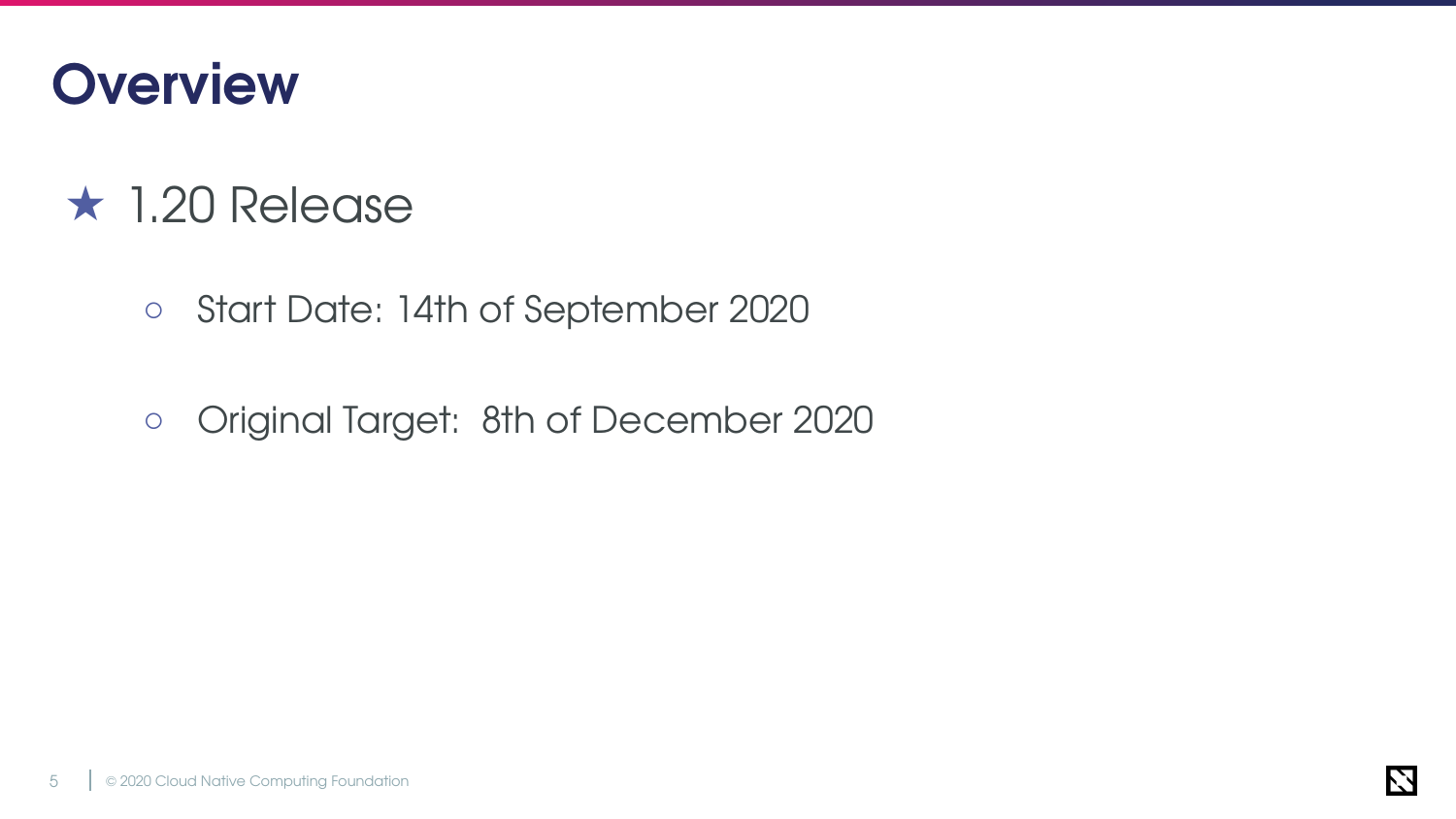

# Overview

1.20 Release
Start Date: 14th of September 2020

Original Target:  8th of December 2020